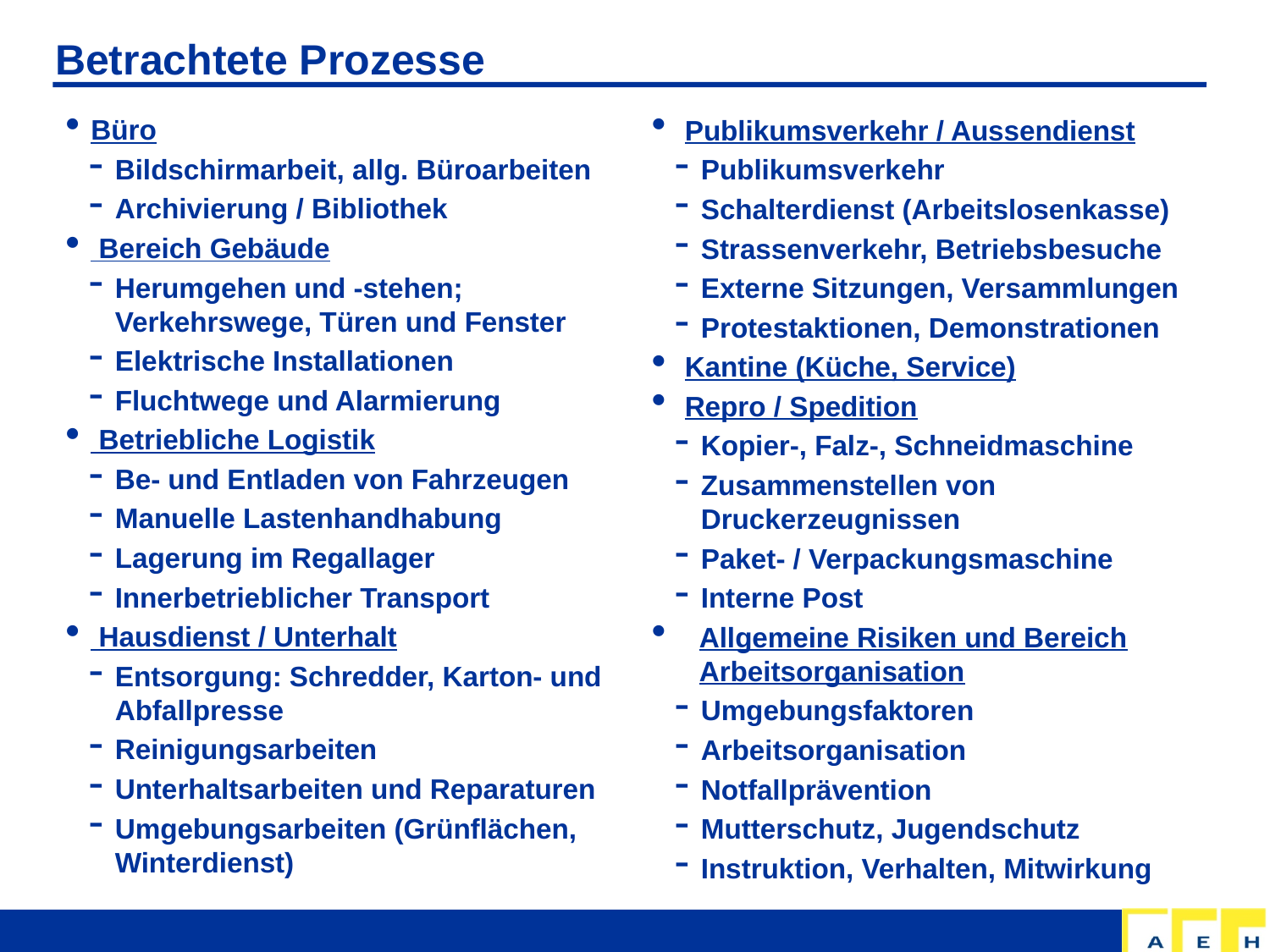

# Betrachtete Prozesse
Büro
Bildschirmarbeit, allg. Büroarbeiten
Archivierung / Bibliothek
 Bereich Gebäude
Herumgehen und -stehen; Verkehrswege, Türen und Fenster
Elektrische Installationen
Fluchtwege und Alarmierung
 Betriebliche Logistik
Be- und Entladen von Fahrzeugen
Manuelle Lastenhandhabung
Lagerung im Regallager
Innerbetrieblicher Transport
 Hausdienst / Unterhalt
Entsorgung: Schredder, Karton- und Abfallpresse
Reinigungsarbeiten
Unterhaltsarbeiten und Reparaturen
Umgebungsarbeiten (Grünflächen, Winterdienst)

 Publikumsverkehr / Aussendienst
Publikumsverkehr
Schalterdienst (Arbeitslosenkasse)
Strassenverkehr, Betriebsbesuche
Externe Sitzungen, Versammlungen
Protestaktionen, Demonstrationen
 Kantine (Küche, Service)
 Repro / Spedition
Kopier-, Falz-, Schneidmaschine
Zusammenstellen von Druckerzeugnissen
Paket- / Verpackungsmaschine
Interne Post
Allgemeine Risiken und Bereich Arbeitsorganisation
Umgebungsfaktoren
Arbeitsorganisation
Notfallprävention
Mutterschutz, Jugendschutz
Instruktion, Verhalten, Mitwirkung